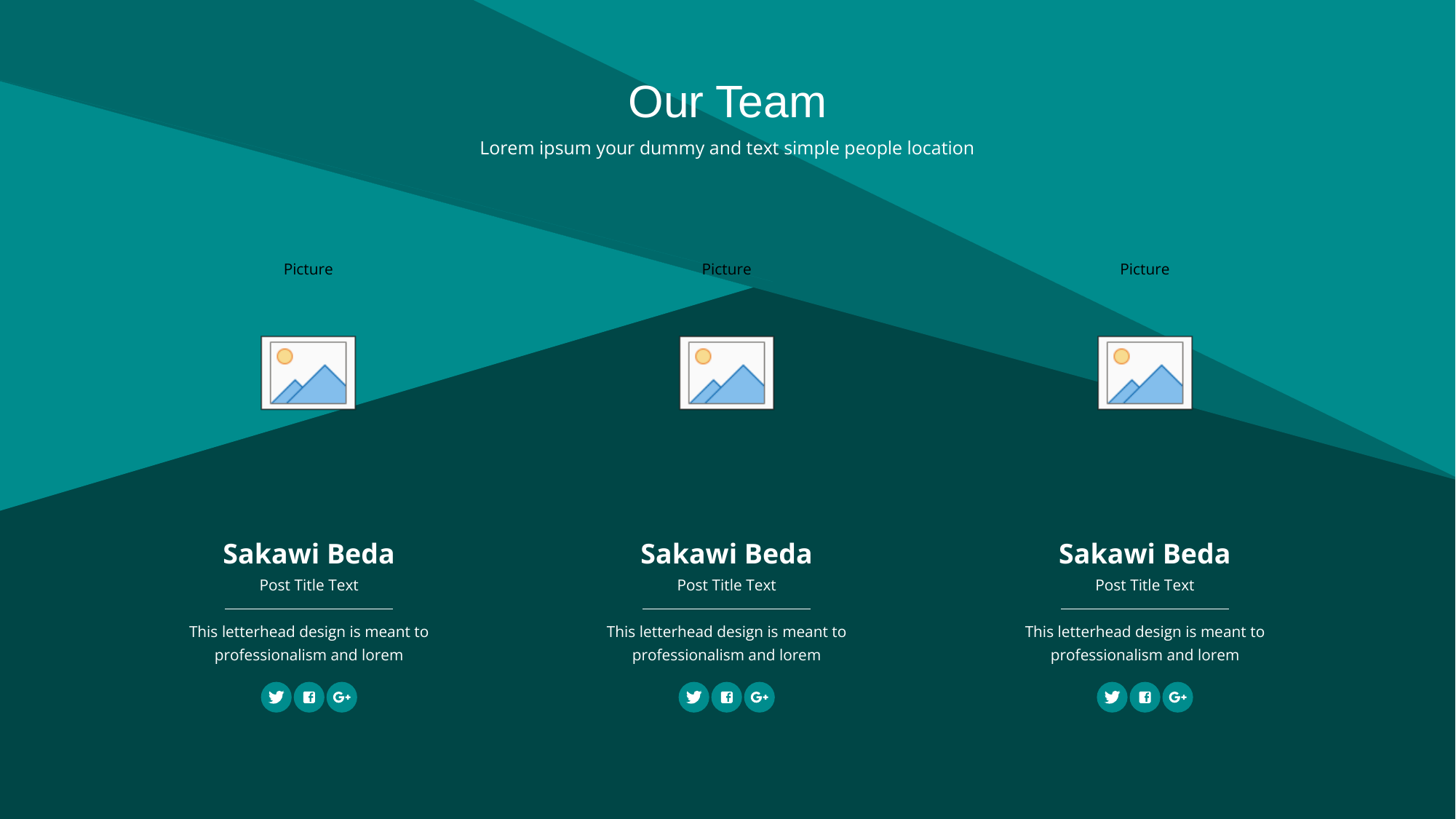

# Our Team
Lorem ipsum your dummy and text simple people location

Sakawi Beda
Post Title Text
This letterhead design is meant to professionalism and lorem

Sakawi Beda
Post Title Text
This letterhead design is meant to professionalism and lorem

Sakawi Beda
Post Title Text
This letterhead design is meant to professionalism and lorem